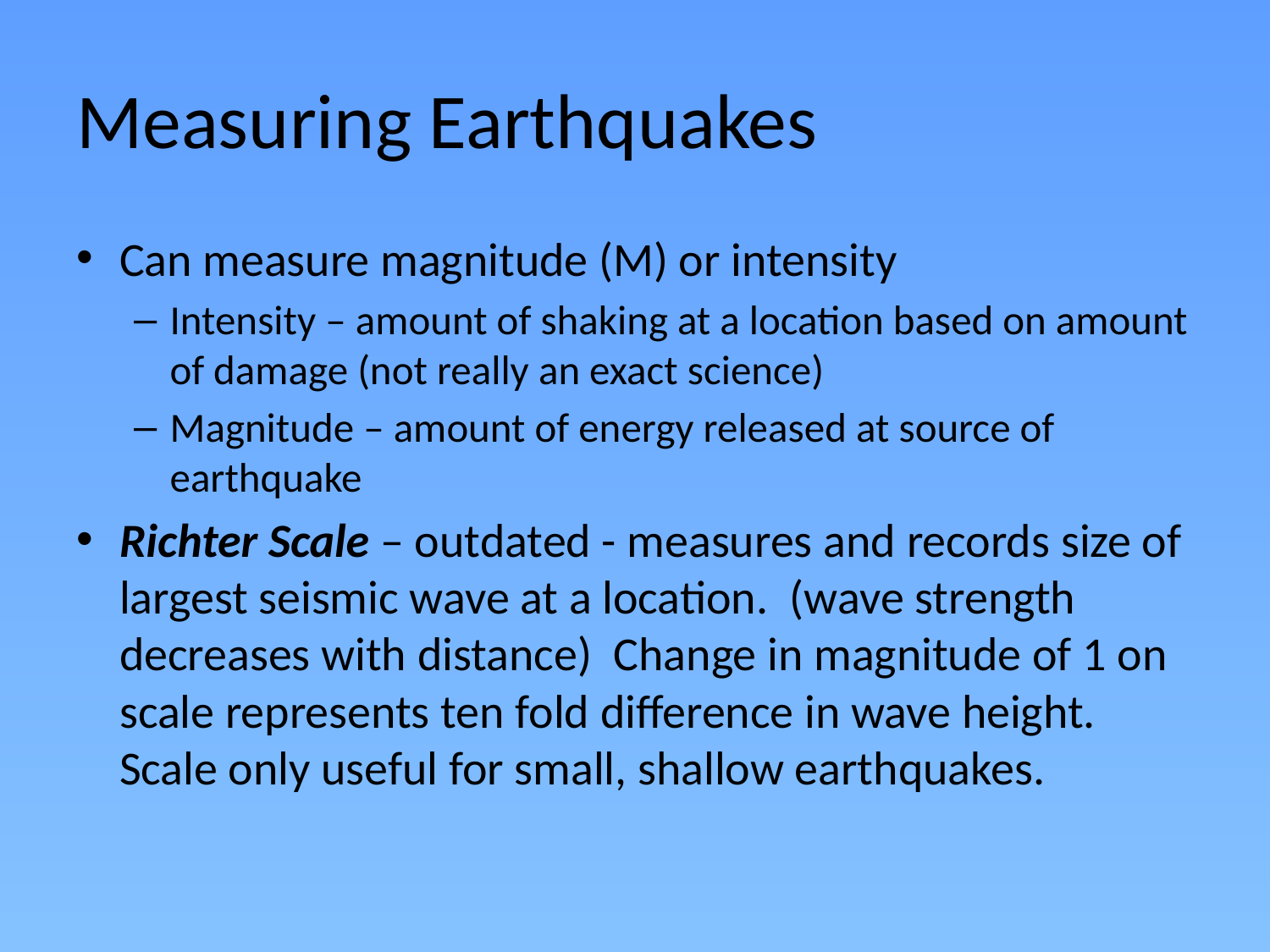

# Measuring Earthquakes
Can measure magnitude (M) or intensity
Intensity – amount of shaking at a location based on amount of damage (not really an exact science)
Magnitude – amount of energy released at source of earthquake
Richter Scale – outdated - measures and records size of largest seismic wave at a location.  (wave strength decreases with distance)  Change in magnitude of 1 on scale represents ten fold difference in wave height.  Scale only useful for small, shallow earthquakes.